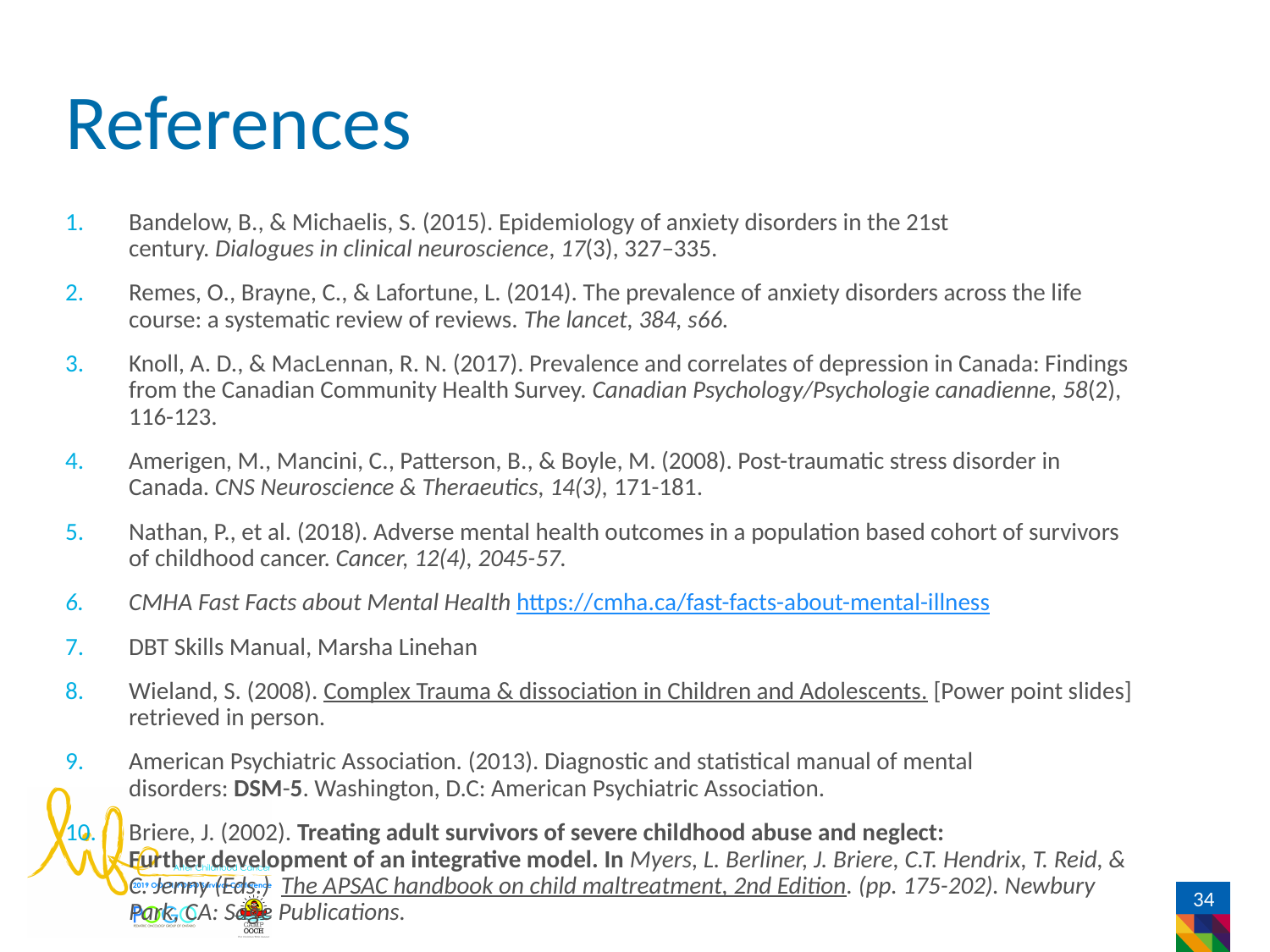

# References
Bandelow, B., & Michaelis, S. (2015). Epidemiology of anxiety disorders in the 21st century. Dialogues in clinical neuroscience, 17(3), 327–335.
Remes, O., Brayne, C., & Lafortune, L. (2014). The prevalence of anxiety disorders across the life course: a systematic review of reviews. The lancet, 384, s66.
Knoll, A. D., & MacLennan, R. N. (2017). Prevalence and correlates of depression in Canada: Findings from the Canadian Community Health Survey. Canadian Psychology/Psychologie canadienne, 58(2), 116-123.
Amerigen, M., Mancini, C., Patterson, B., & Boyle, M. (2008). Post-traumatic stress disorder in Canada. CNS Neuroscience & Theraeutics, 14(3), 171-181.
Nathan, P., et al. (2018). Adverse mental health outcomes in a population based cohort of survivors of childhood cancer. Cancer, 12(4), 2045-57.
CMHA Fast Facts about Mental Health https://cmha.ca/fast-facts-about-mental-illness
DBT Skills Manual, Marsha Linehan
Wieland, S. (2008). Complex Trauma & dissociation in Children and Adolescents. [Power point slides] retrieved in person.
American Psychiatric Association. (2013). Diagnostic and statistical manual of mental disorders: DSM-5. Washington, D.C: American Psychiatric Association.
Briere, J. (2002). Treating adult survivors of severe childhood abuse and neglect:
Further development of an integrative model. In Myers, L. Berliner, J. Briere, C.T. Hendrix, T. Reid, & C. Jenny (Eds.)  The APSAC handbook on child maltreatment, 2nd Edition. (pp. 175-202). Newbury Park, CA: Sage Publications.